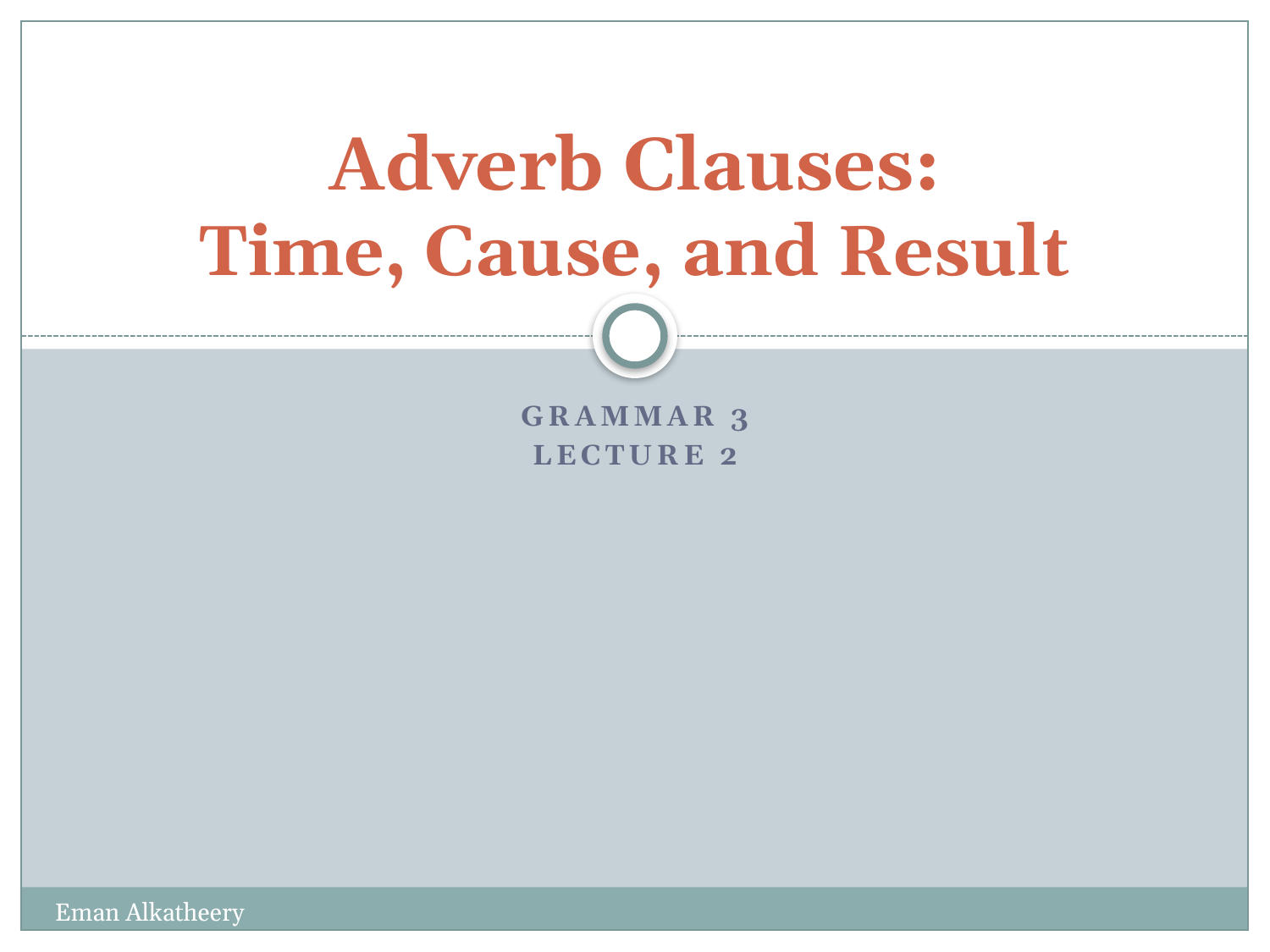

# Adverb Clauses: Time, Cause, and Result
Grammar 3
Lecture 2
Eman Alkatheery